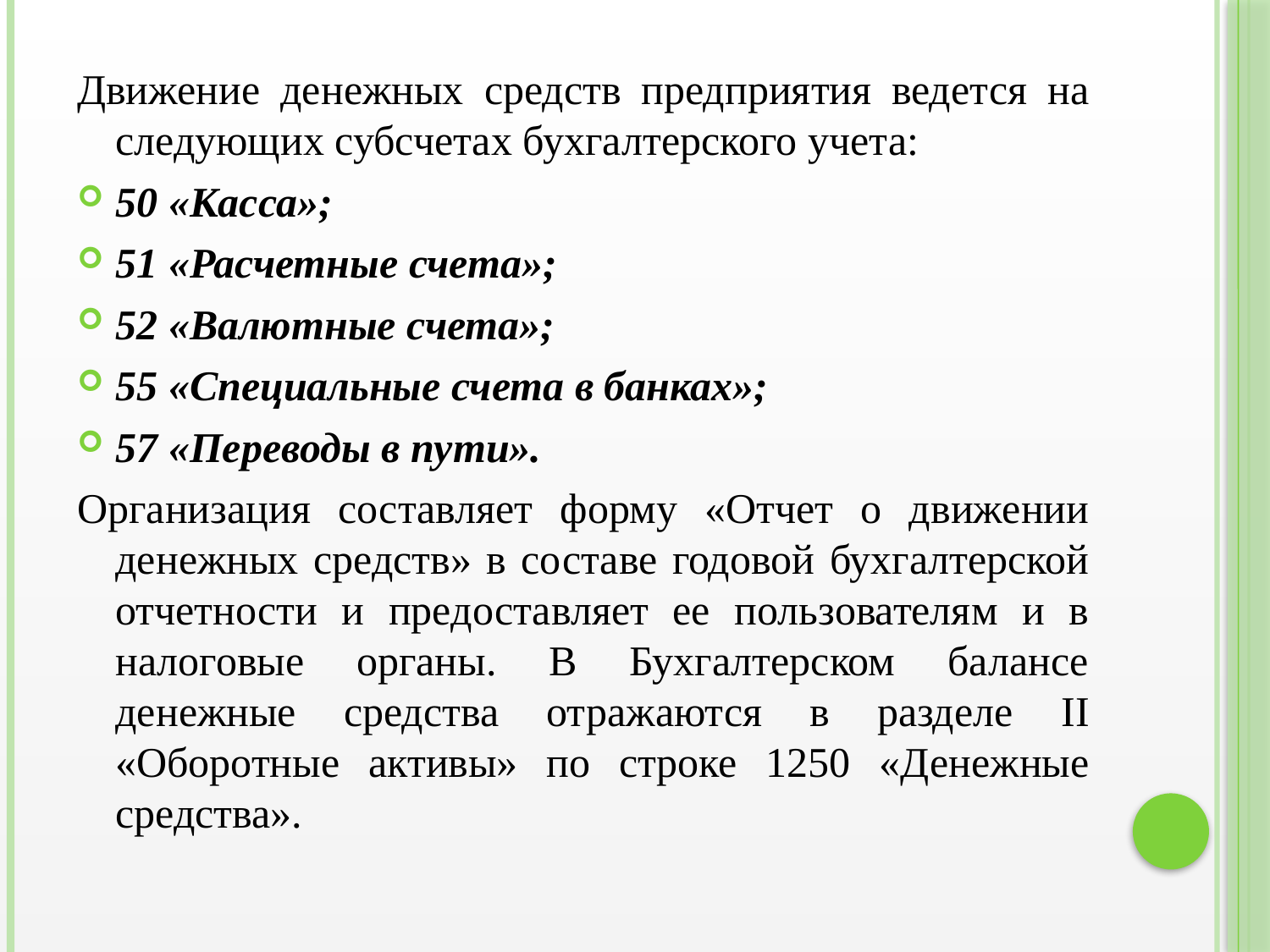

Движение денежных средств предприятия ведется на следующих субсчетах бухгалтерского учета:
50 «Касса»;
51 «Расчетные счета»;
52 «Валютные счета»;
55 «Специальные счета в банках»;
57 «Переводы в пути».
Организация составляет форму «Отчет о движении денежных средств» в составе годовой бухгалтерской отчетности и предоставляет ее пользователям и в налоговые органы. В Бухгалтерском балансе денежные средства отражаются в разделе II «Оборотные активы» по строке 1250 «Денежные средства».